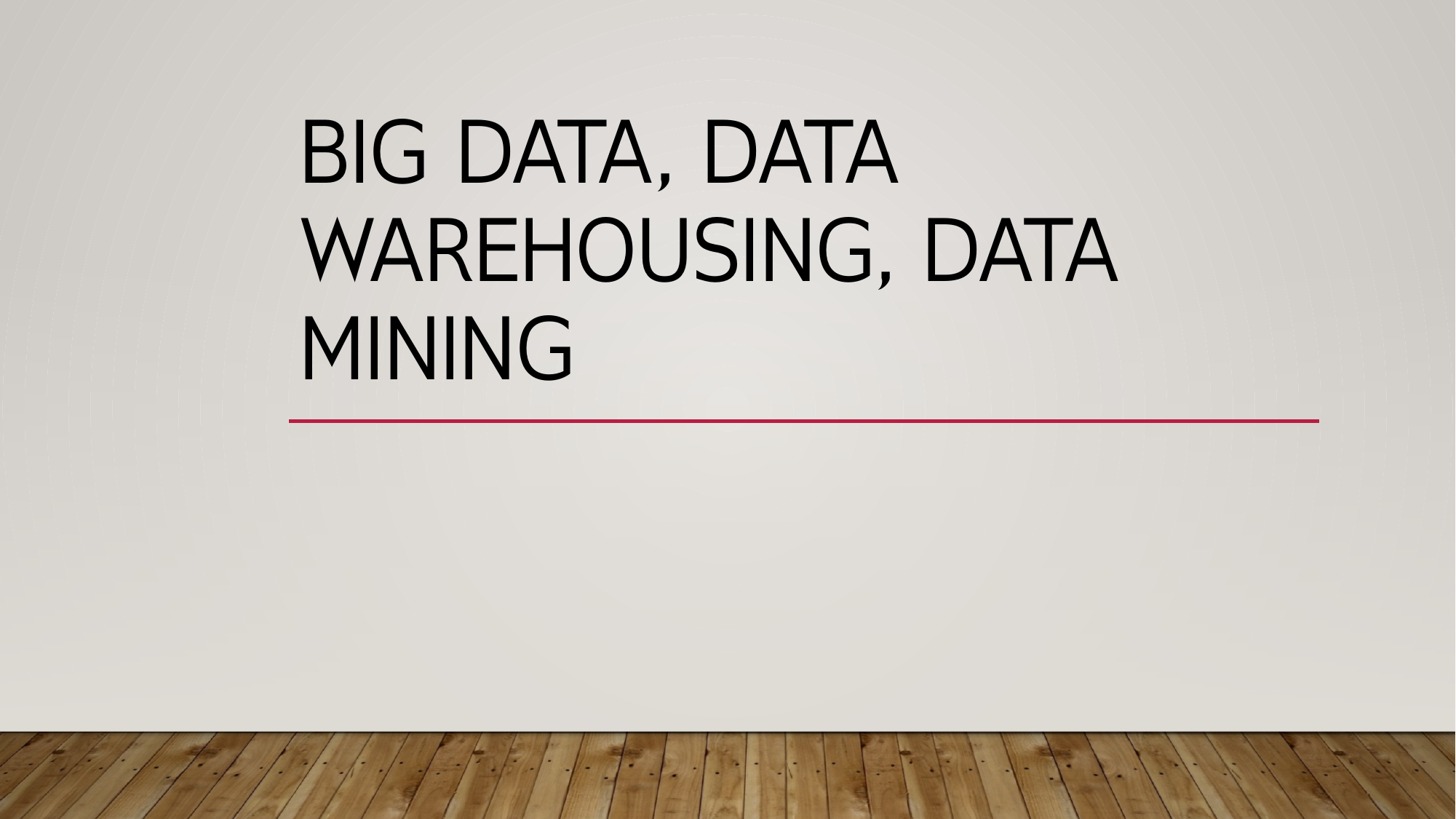

# Big data, data warehousing, data mining